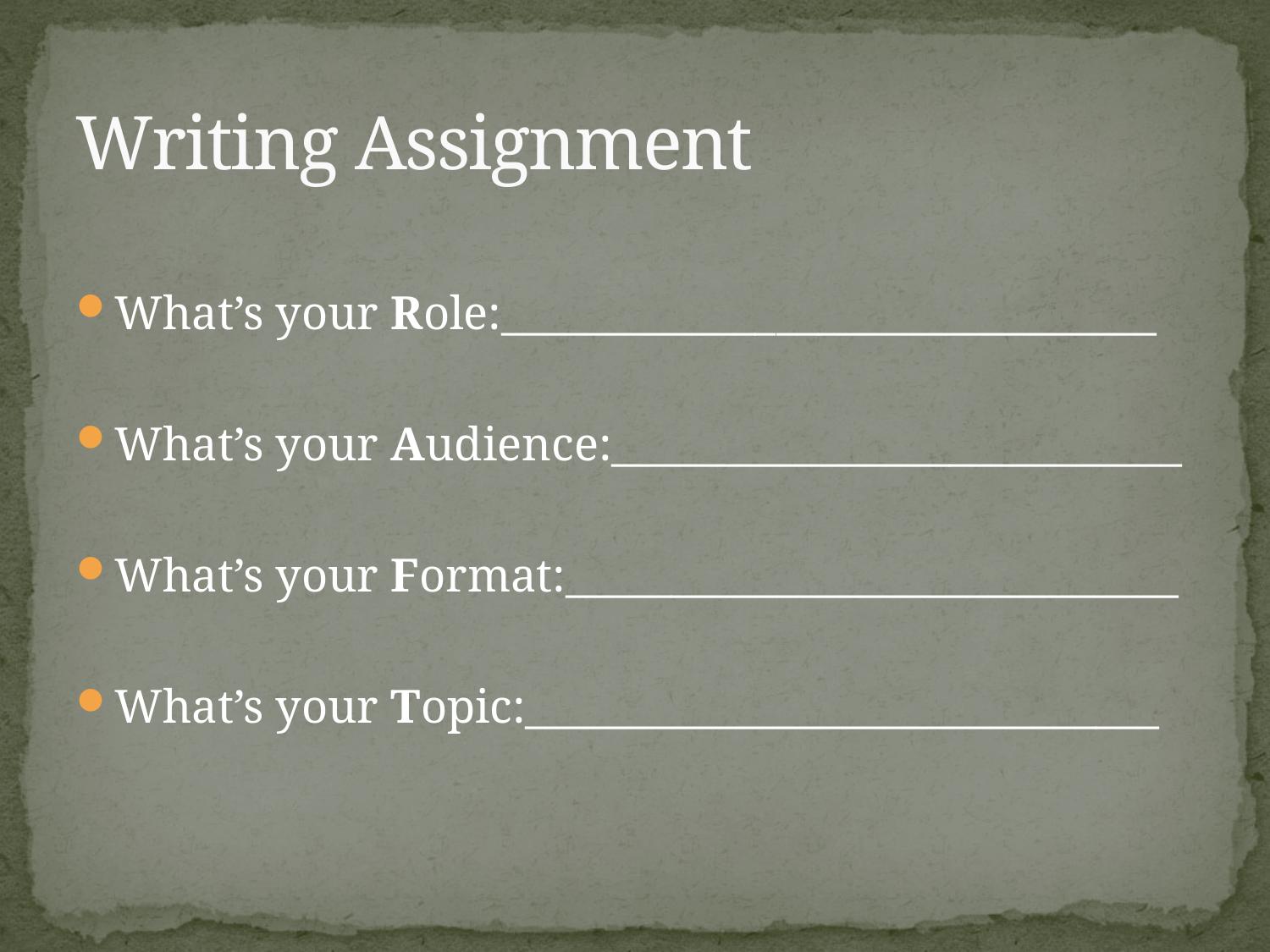

# Writing Assignment

What’s your Role:_______________________________

What’s your Audience:___________________________

What’s your Format:_____________________________

What’s your Topic:______________________________